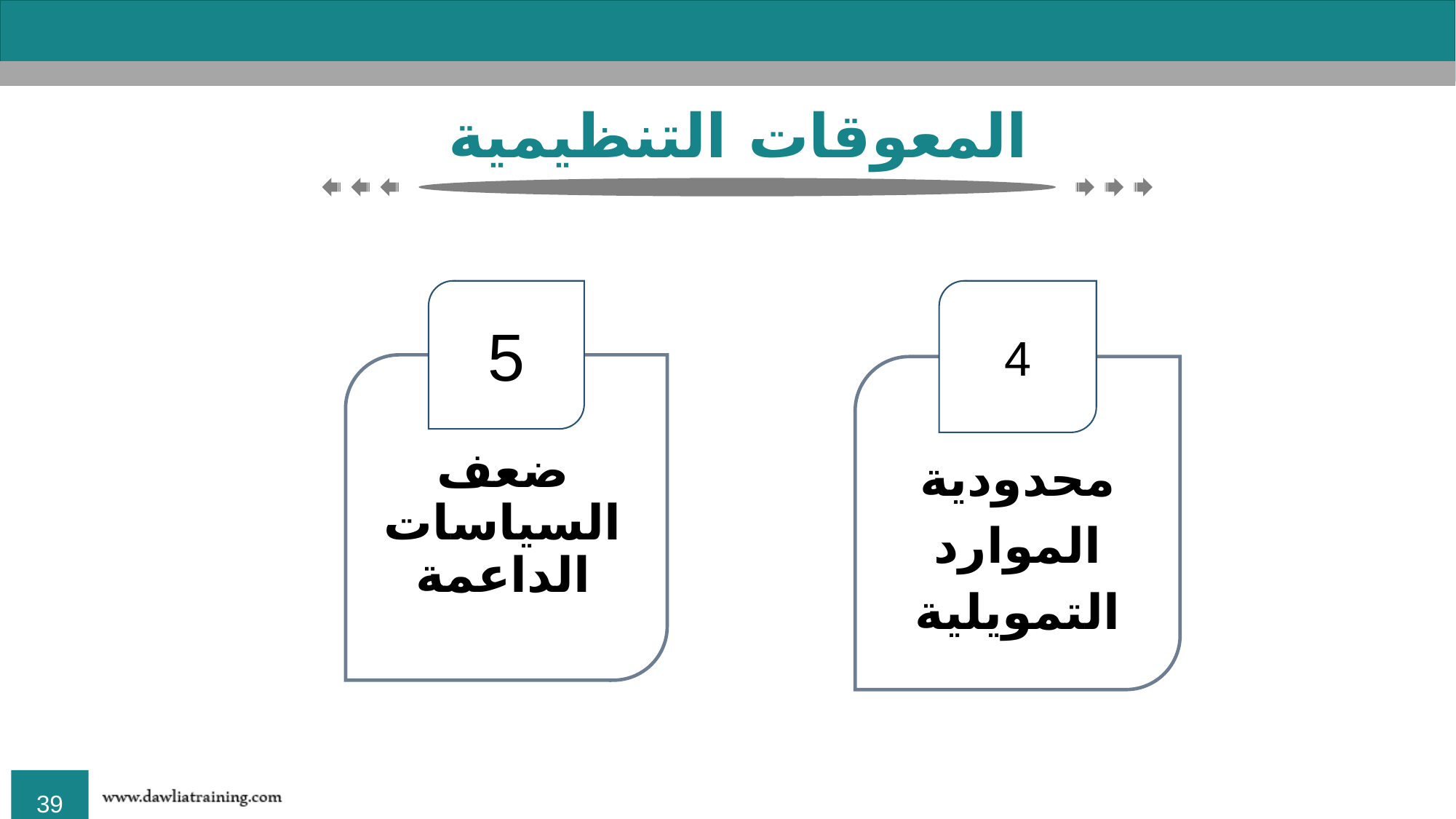

المعوقات التنظيمية

5

ضعف السياسات الداعمة
4

محدودية الموارد التمويلية